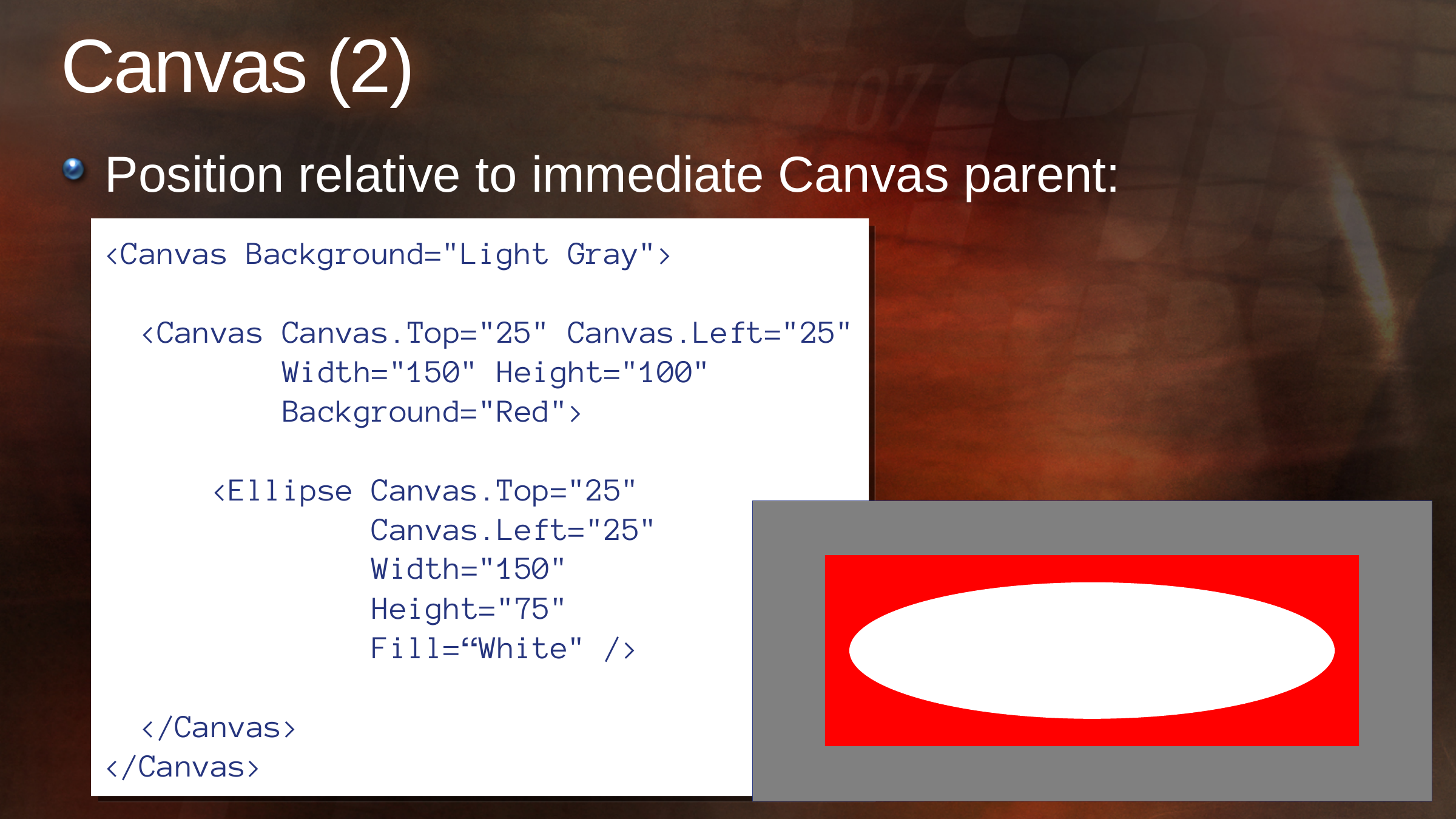

# Canvas (2)
Position relative to immediate Canvas parent:
<Canvas Background="Light Gray">

  <Canvas Canvas.Top="25" Canvas.Left="25"
          Width="150" Height="100"
          Background="Red">

      <Ellipse Canvas.Top="25"
               Canvas.Left="25"
               Width="150"
               Height="75"
               Fill=“White" />

  </Canvas>
</Canvas>